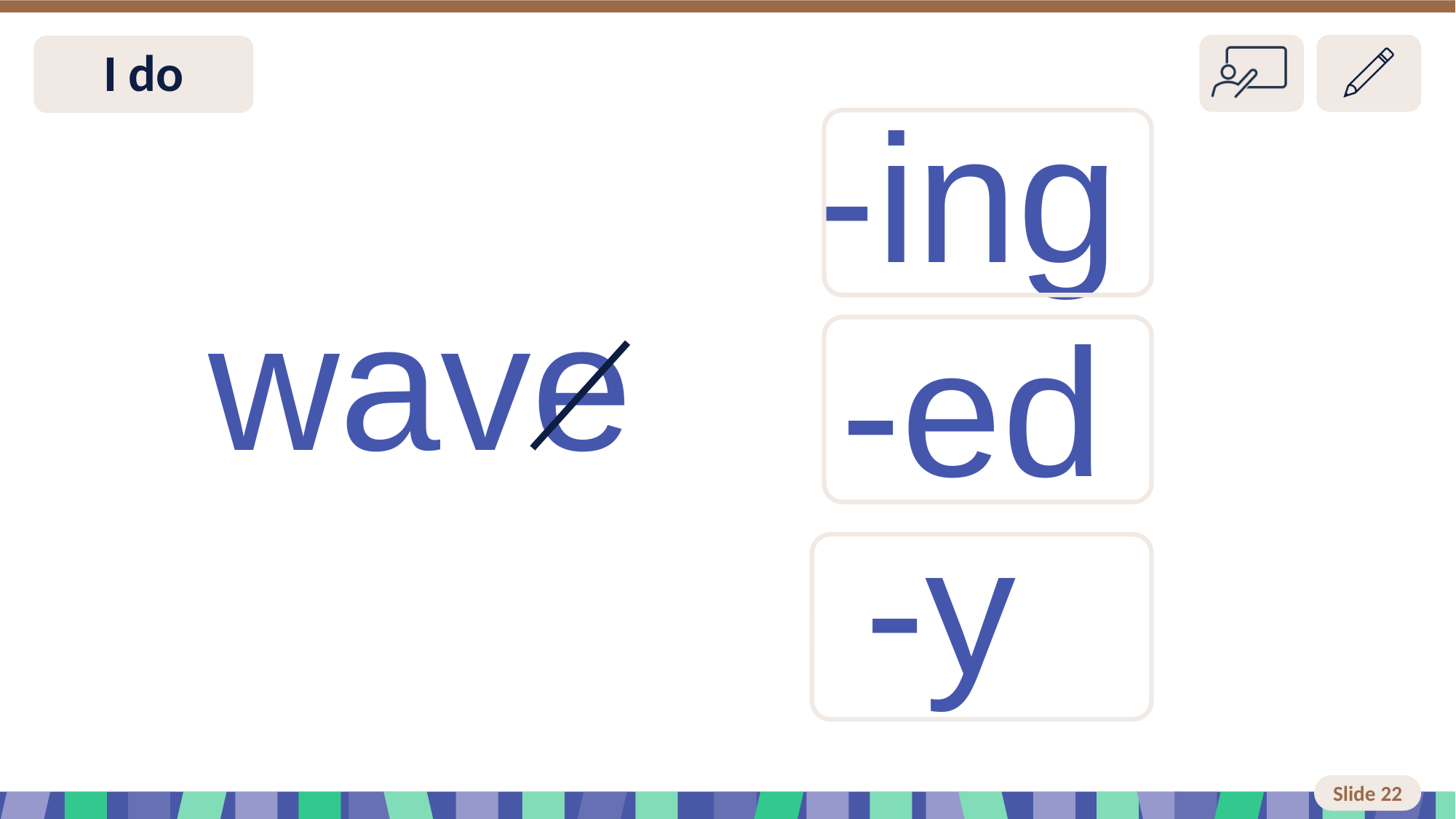

# Slide 22 I do
-ing

wave
-ed

-y